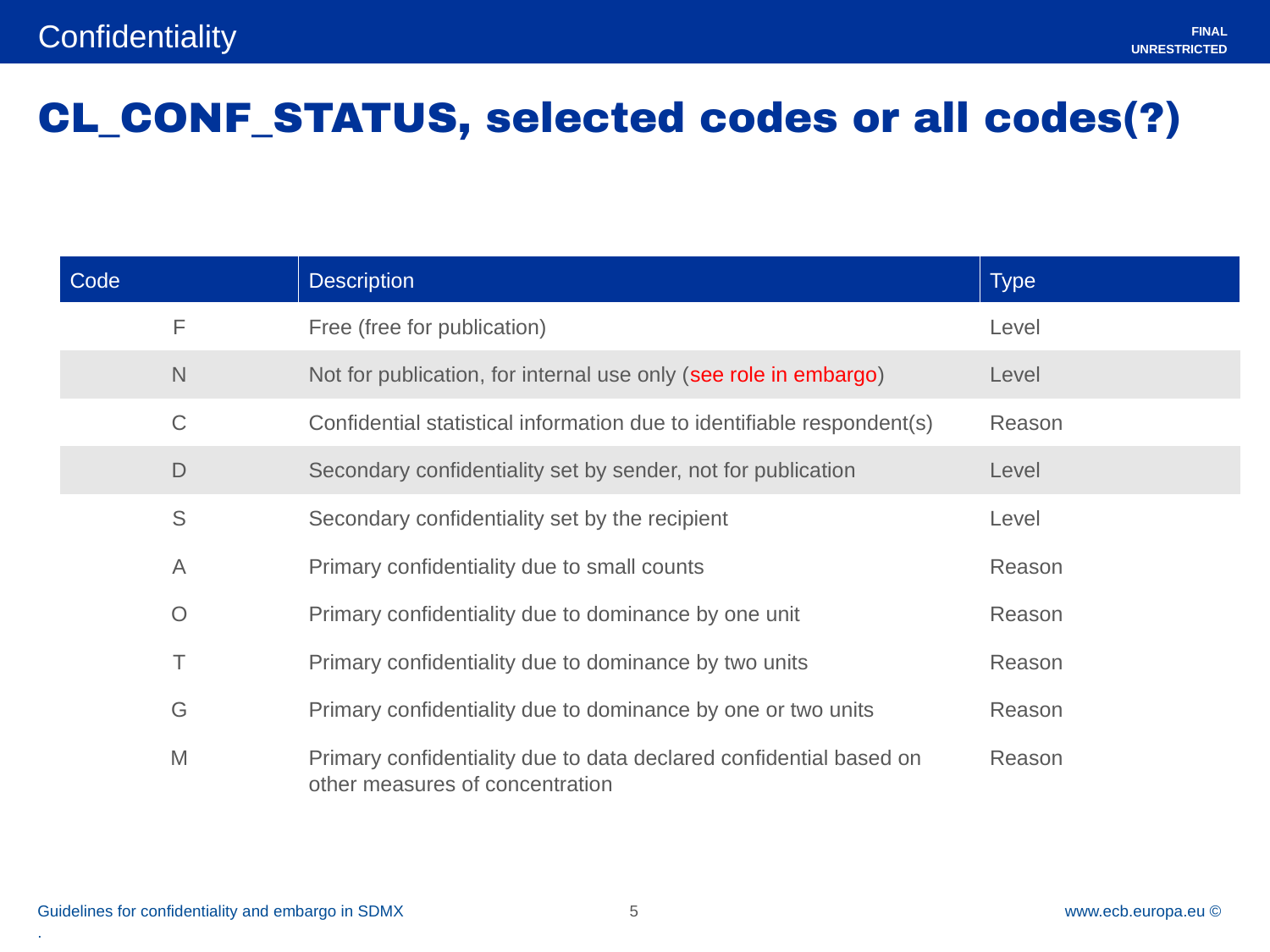

Confidentiality
FINAL
UNRESTRICTED
# CL_CONF_STATUS, selected codes or all codes(?)
| Code | Description | Type |
| --- | --- | --- |
| F | Free (free for publication) | Level |
| N | Not for publication, for internal use only (see role in embargo) | Level |
| C | Confidential statistical information due to identifiable respondent(s) | Reason |
| D | Secondary confidentiality set by sender, not for publication | Level |
| S | Secondary confidentiality set by the recipient | Level |
| A | Primary confidentiality due to small counts | Reason |
| O | Primary confidentiality due to dominance by one unit | Reason |
| T | Primary confidentiality due to dominance by two units | Reason |
| G | Primary confidentiality due to dominance by one or two units | Reason |
| M | Primary confidentiality due to data declared confidential based on other measures of concentration | Reason |
Guidelines for confidentiality and embargo in SDMX
.
5